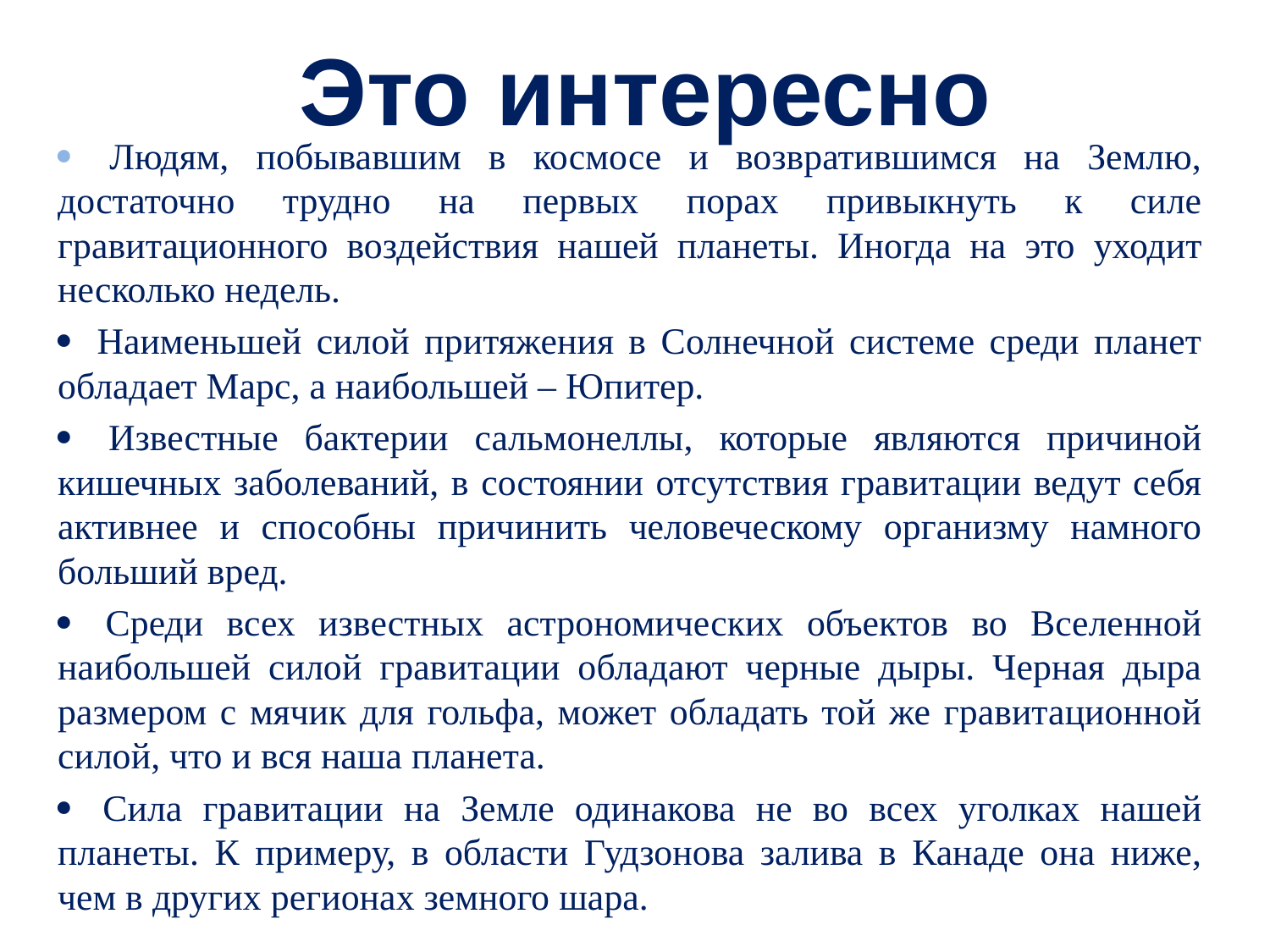

Это интересно
•  Людям, побывавшим в космосе и возвратившимся на Землю, достаточно трудно на первых порах привыкнуть к силе гравитационного воздействия нашей планеты. Иногда на это уходит несколько недель.
•  Наименьшей силой притяжения в Солнечной системе среди планет обладает Марс, а наибольшей – Юпитер.
•  Известные бактерии сальмонеллы, которые являются причиной кишечных заболеваний, в состоянии отсутствия гравитации ведут себя активнее и способны причинить человеческому организму намного больший вред.
•  Среди всех известных астрономических объектов во Вселенной наибольшей силой гравитации обладают черные дыры. Черная дыра размером с мячик для гольфа, может обладать той же гравитационной силой, что и вся наша планета.
•  Сила гравитации на Земле одинакова не во всех уголках нашей планеты. К примеру, в области Гудзонова залива в Канаде она ниже, чем в других регионах земного шара.